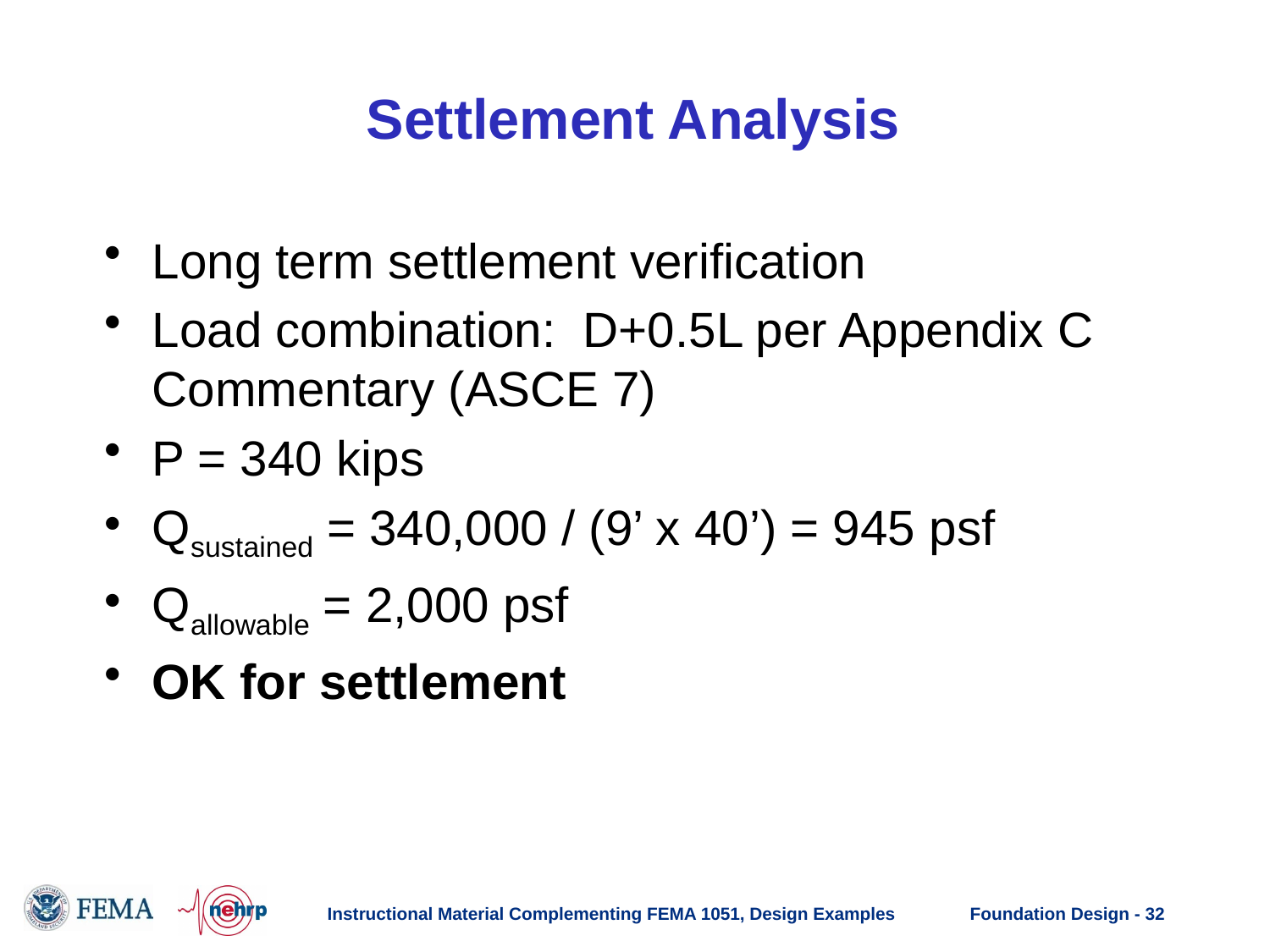

# Settlement Analysis
Long term settlement verification
Load combination:  D+0.5L per Appendix C Commentary (ASCE 7)
P = 340 kips
Qsustained = 340,000 / (9’ x 40’) = 945 psf
Qallowable = 2,000 psf
OK for settlement
Instructional Material Complementing FEMA 1051, Design Examples
Foundation Design - 32